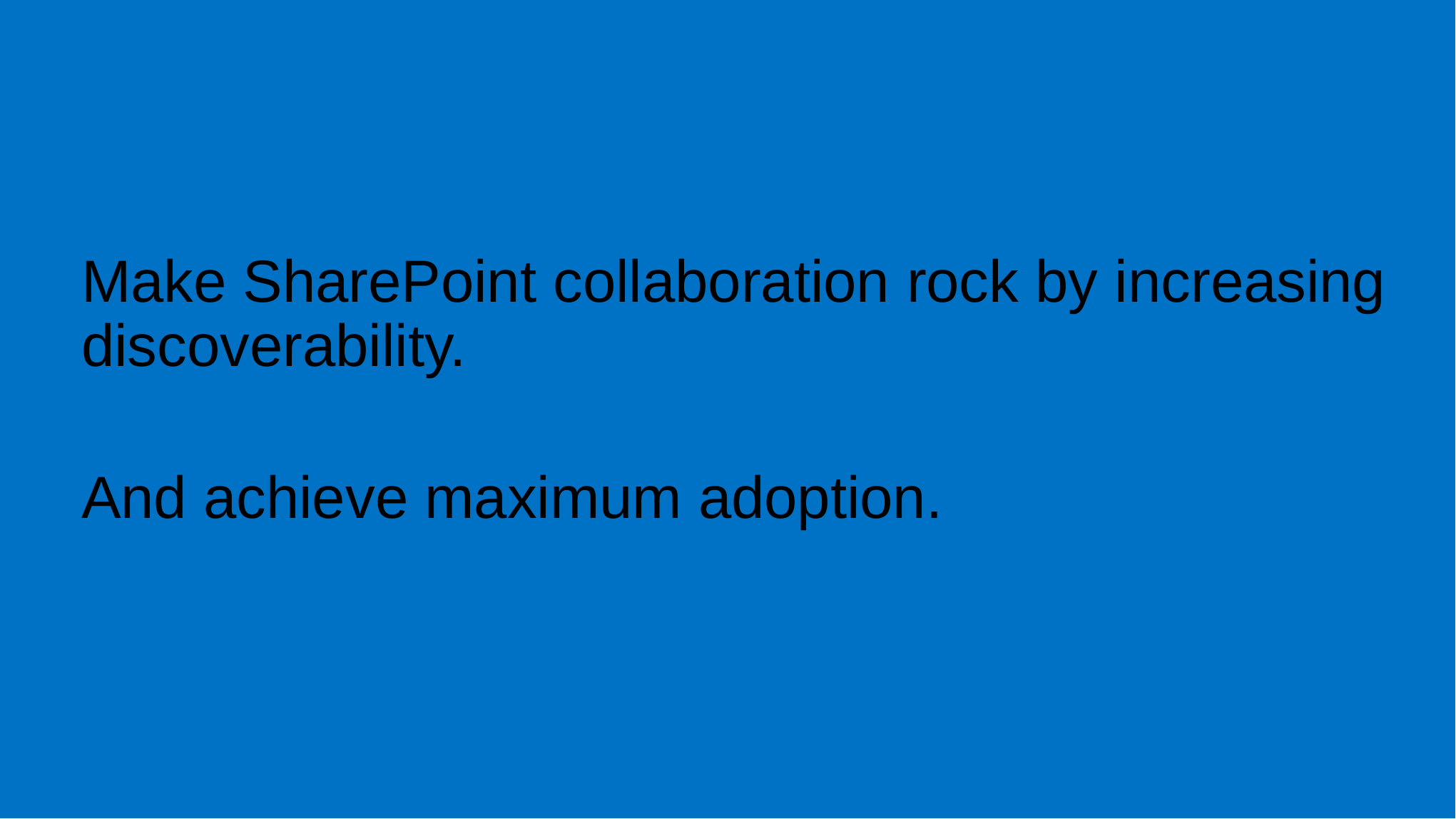

Make SharePoint collaboration rock by increasing discoverability.

And achieve maximum adoption.